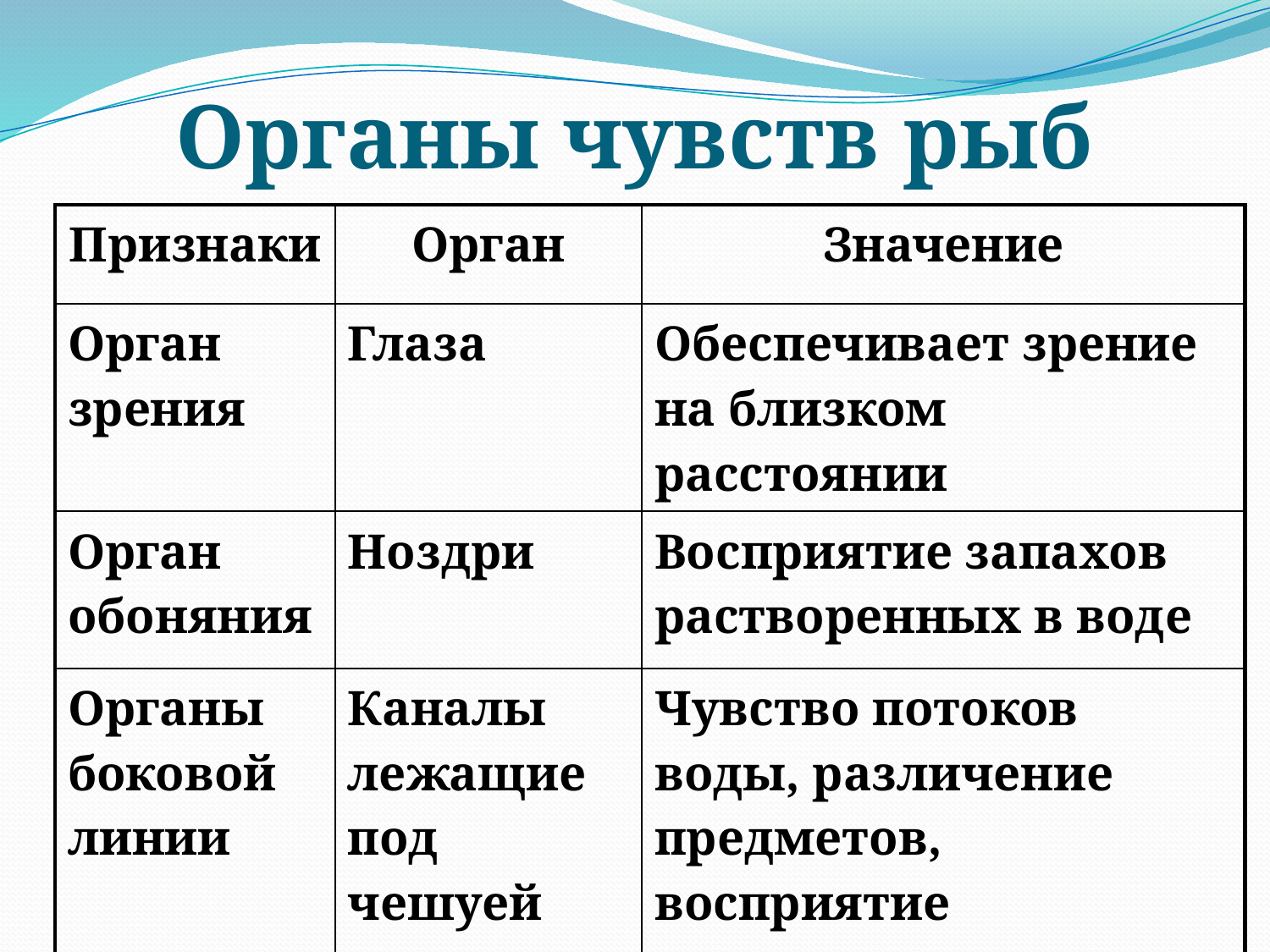

# Органы чувств рыб
| Признаки | Орган | Значение |
| --- | --- | --- |
| Орган зрения | Глаза | Обеспечивает зрение на близком расстоянии |
| Орган обоняния | Ноздри | Восприятие запахов растворенных в воде |
| Органы боковой линии | Каналы лежащие под чешуей | Чувство потоков воды, различение предметов, восприятие электромагнитных полей |